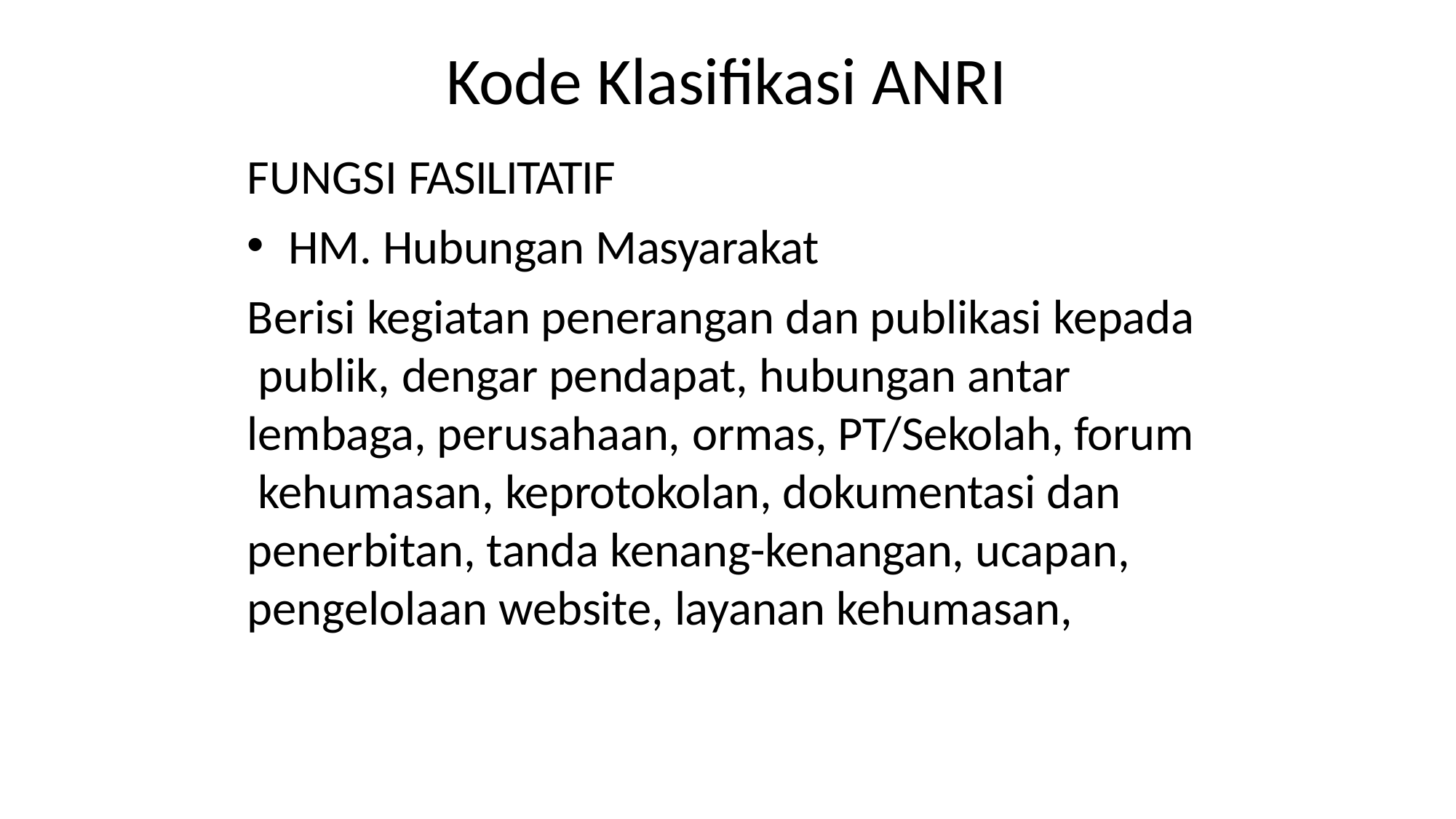

# Kode Klasifikasi ANRI
FUNGSI FASILITATIF
HM. Hubungan Masyarakat
Berisi kegiatan penerangan dan publikasi kepada  publik, dengar pendapat, hubungan antar  lembaga, perusahaan, ormas, PT/Sekolah, forum  kehumasan, keprotokolan, dokumentasi dan  penerbitan, tanda kenang-kenangan, ucapan,  pengelolaan website, layanan kehumasan,